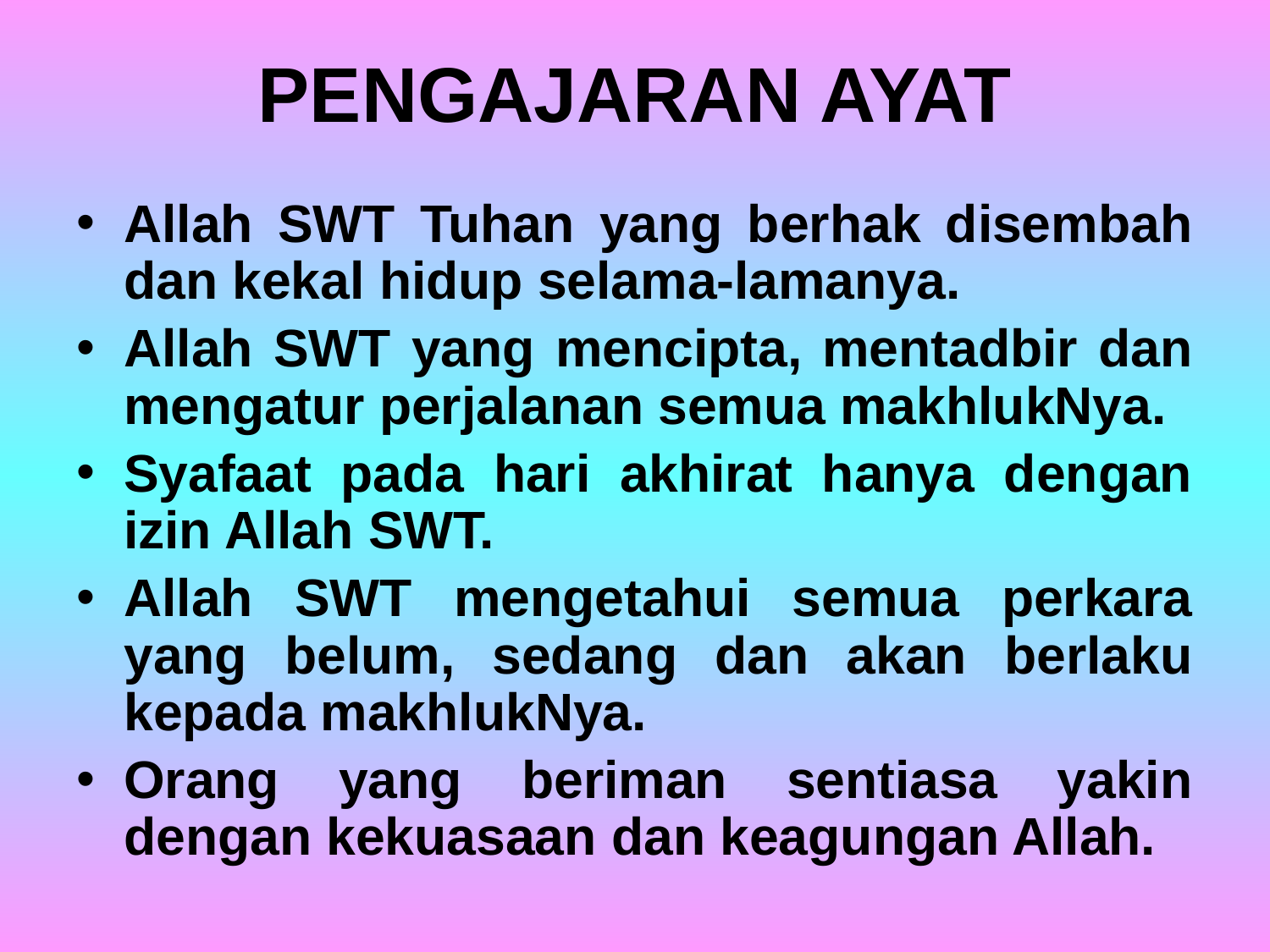

# PENGAJARAN AYAT
Allah SWT Tuhan yang berhak disembah dan kekal hidup selama-lamanya.
Allah SWT yang mencipta, mentadbir dan mengatur perjalanan semua makhlukNya.
Syafaat pada hari akhirat hanya dengan izin Allah SWT.
Allah SWT mengetahui semua perkara yang belum, sedang dan akan berlaku kepada makhlukNya.
Orang yang beriman sentiasa yakin dengan kekuasaan dan keagungan Allah.